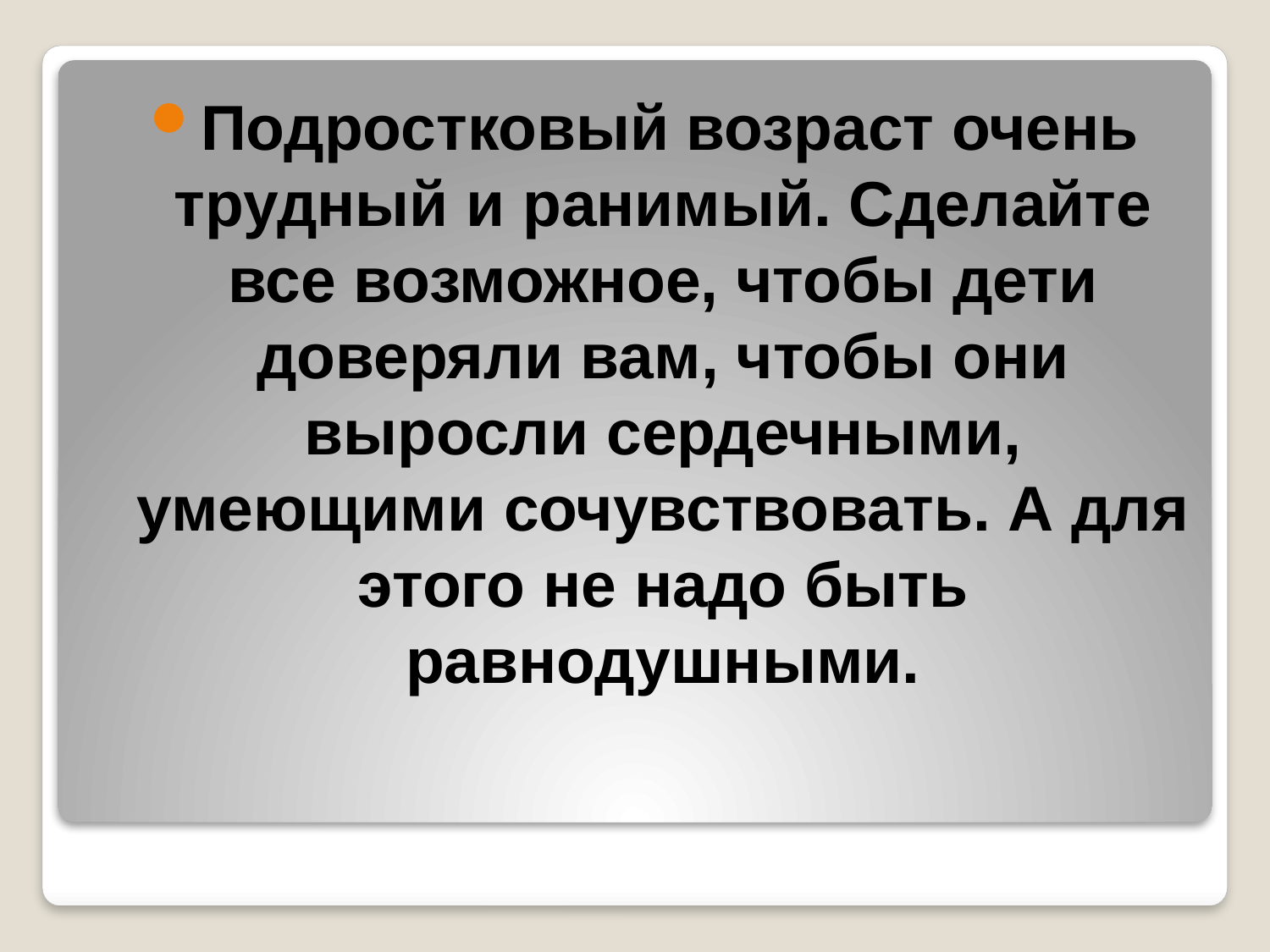

Подростковый возраст очень трудный и ранимый. Сделайте все возможное, чтобы дети доверяли вам, чтобы они выросли сердечными, умеющими сочувствовать. А для этого не надо быть равнодушными.
#